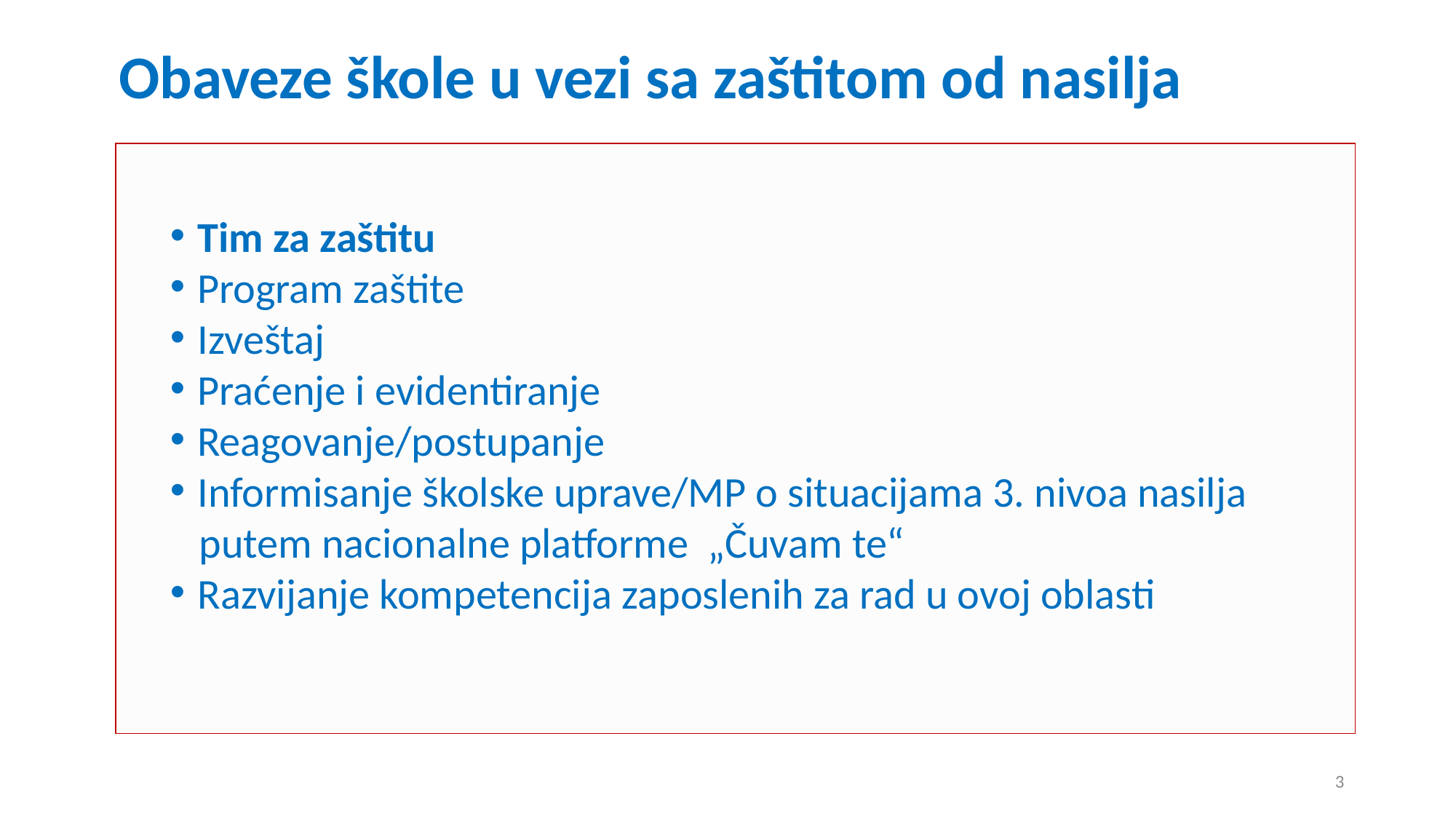

# Obaveze škole u vezi sa zaštitom od nasilja

Tim za zaštitu
Program zaštite
Izveštaj
Praćenje i evidentiranje
Reagovanje/postupanje
Informisanje školske uprave/MP o situacijama 3. nivoa nasilja
   putem nacionalne platforme  „Čuvam te“
Razvijanje kompetencija zaposlenih za rad u ovoj oblasti

3